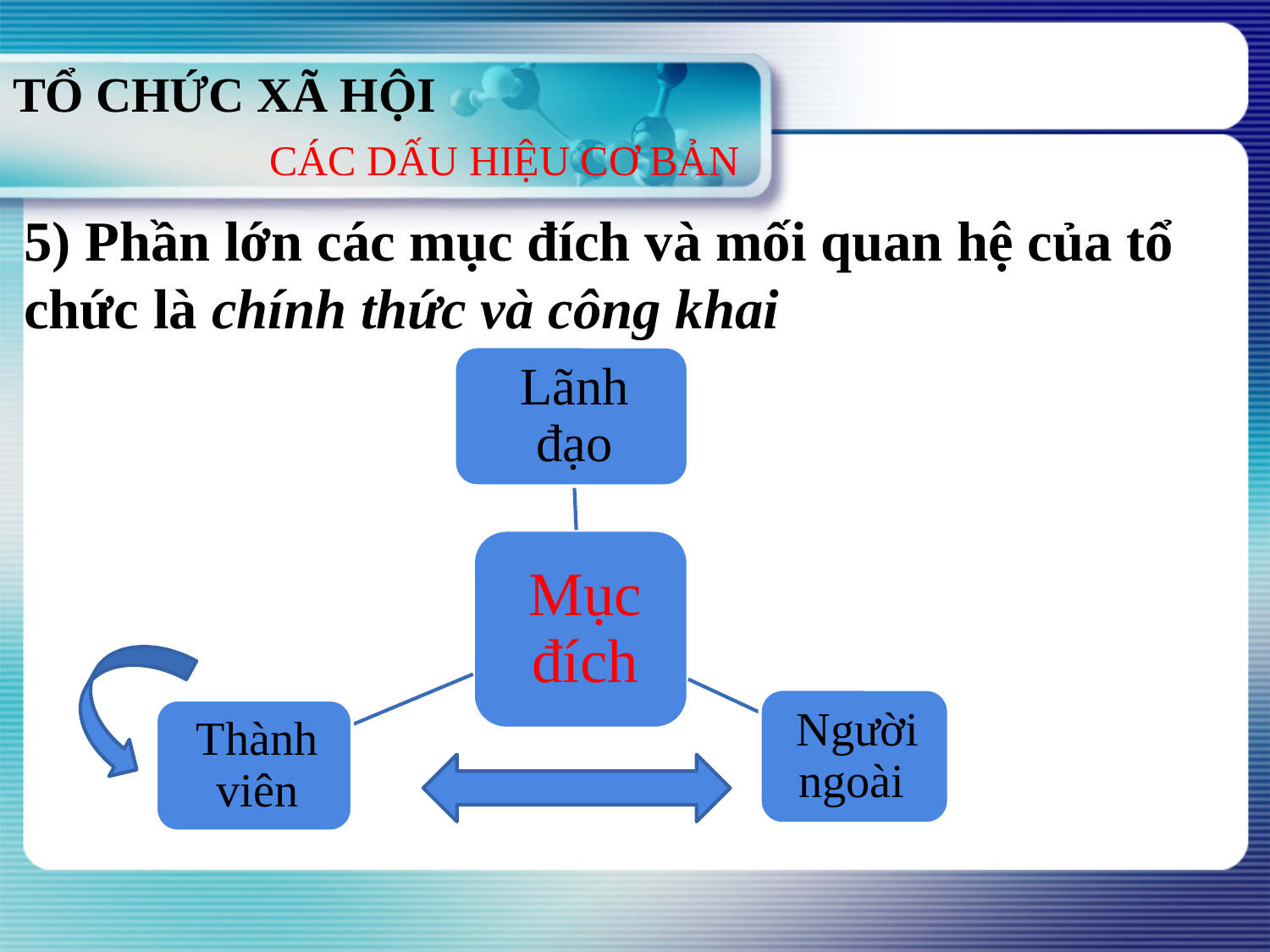

# TỔ CHỨC XÃ HỘI
CÁC DẤU HIỆU CƠ BẢN
5) Phần lớn các mục đích và mối quan hệ của tổ chức là chính thức và công khai
Mục đích
Lãnh đạo
Người ngoài
Thành viên